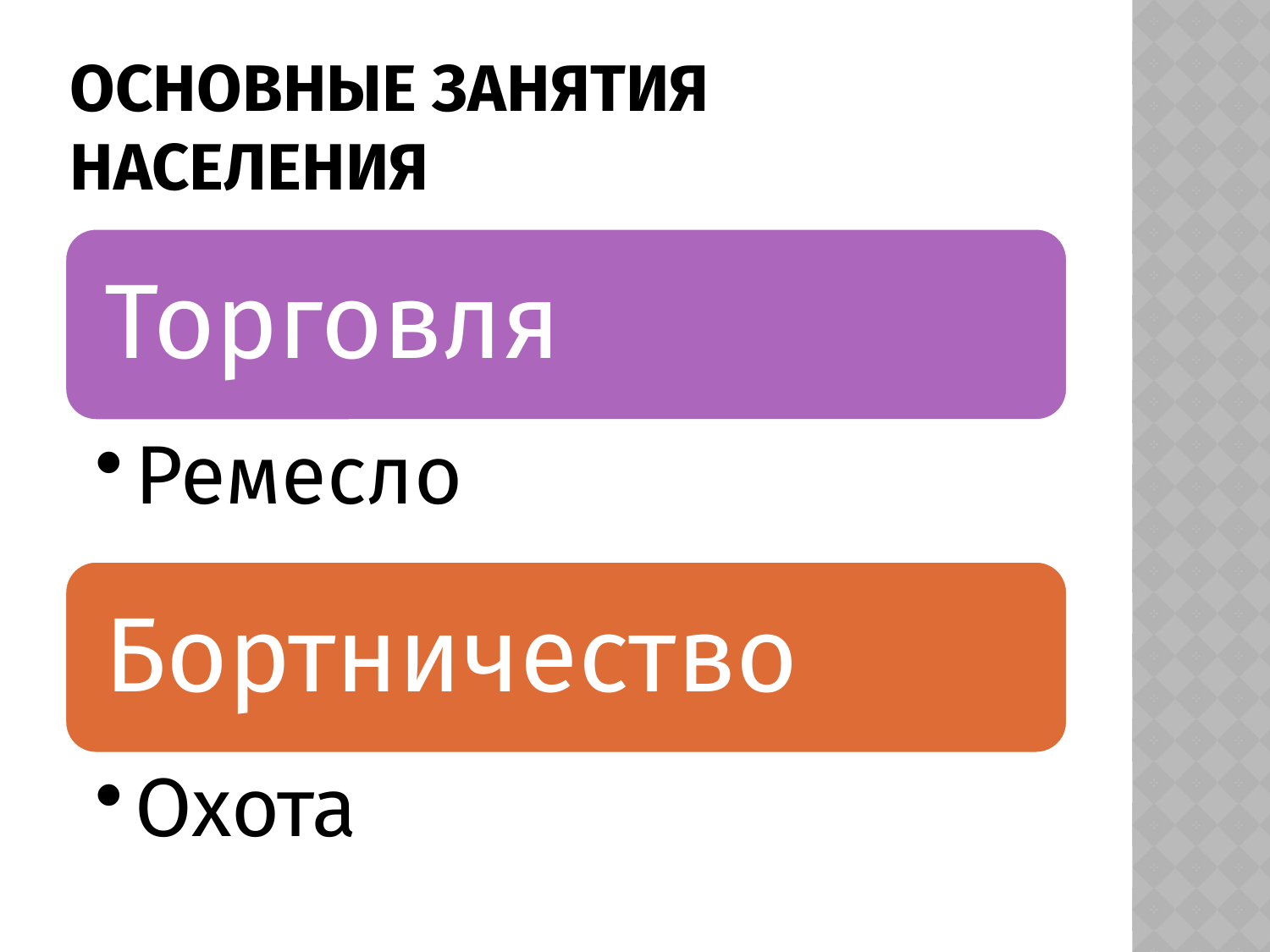

# Основные занятия населения
Торговля
Ремесло
Бортничество
Охота